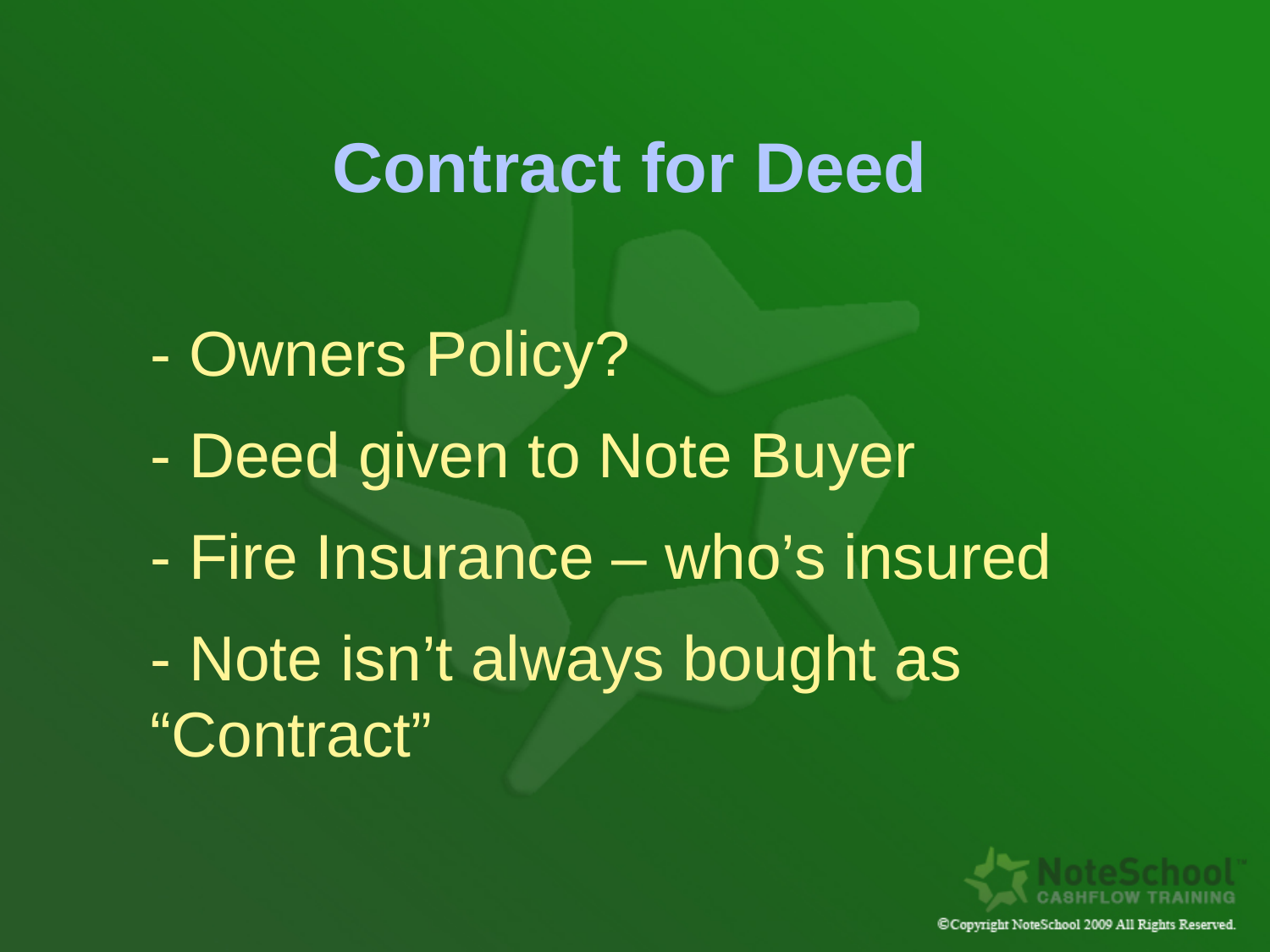

# Contract for Deed
- Owners Policy?
- Deed given to Note Buyer
- Fire Insurance – who’s insured
- Note isn’t always bought as “Contract”